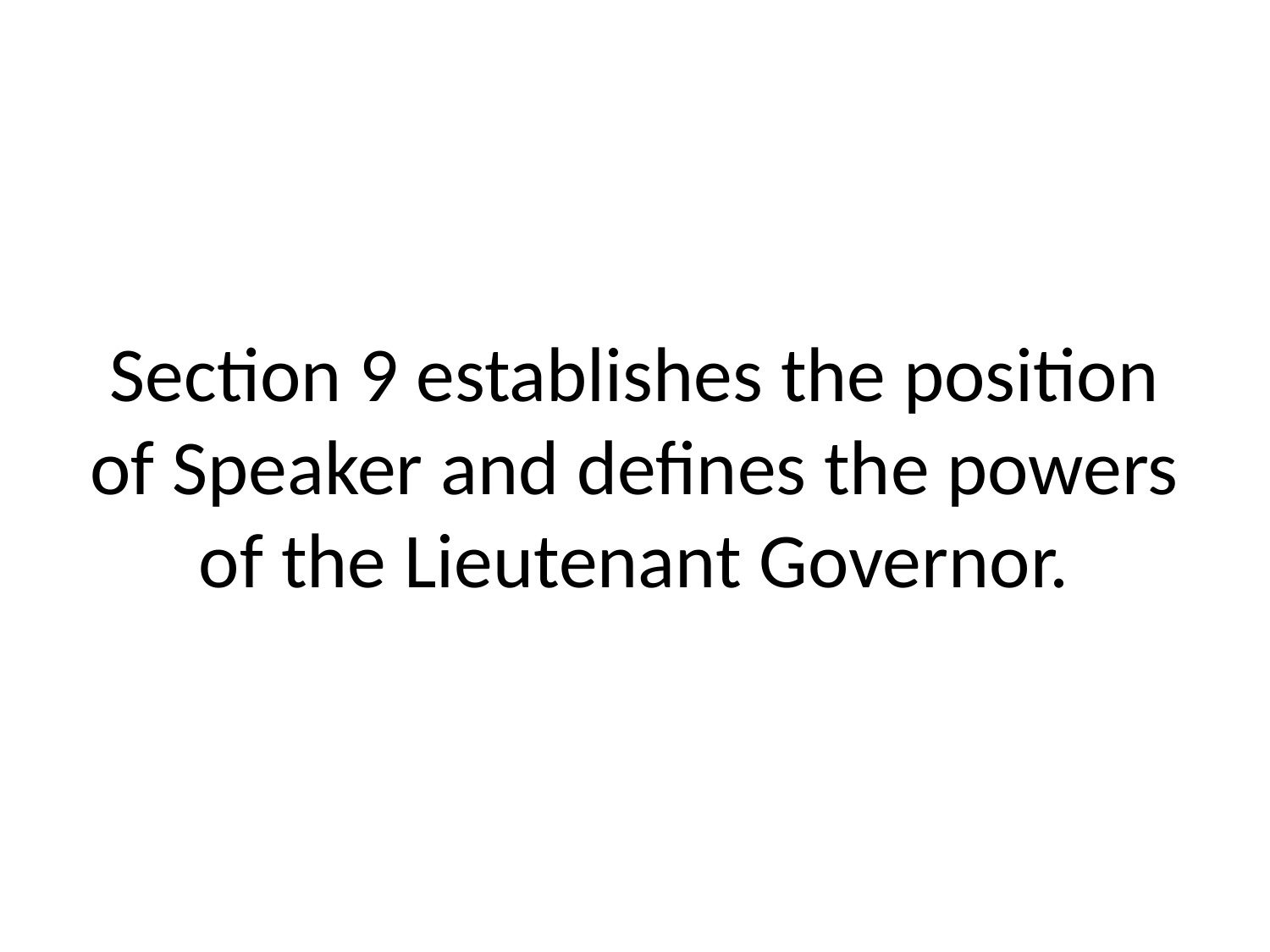

# Section 9 establishes the position of Speaker and defines the powers of the Lieutenant Governor.